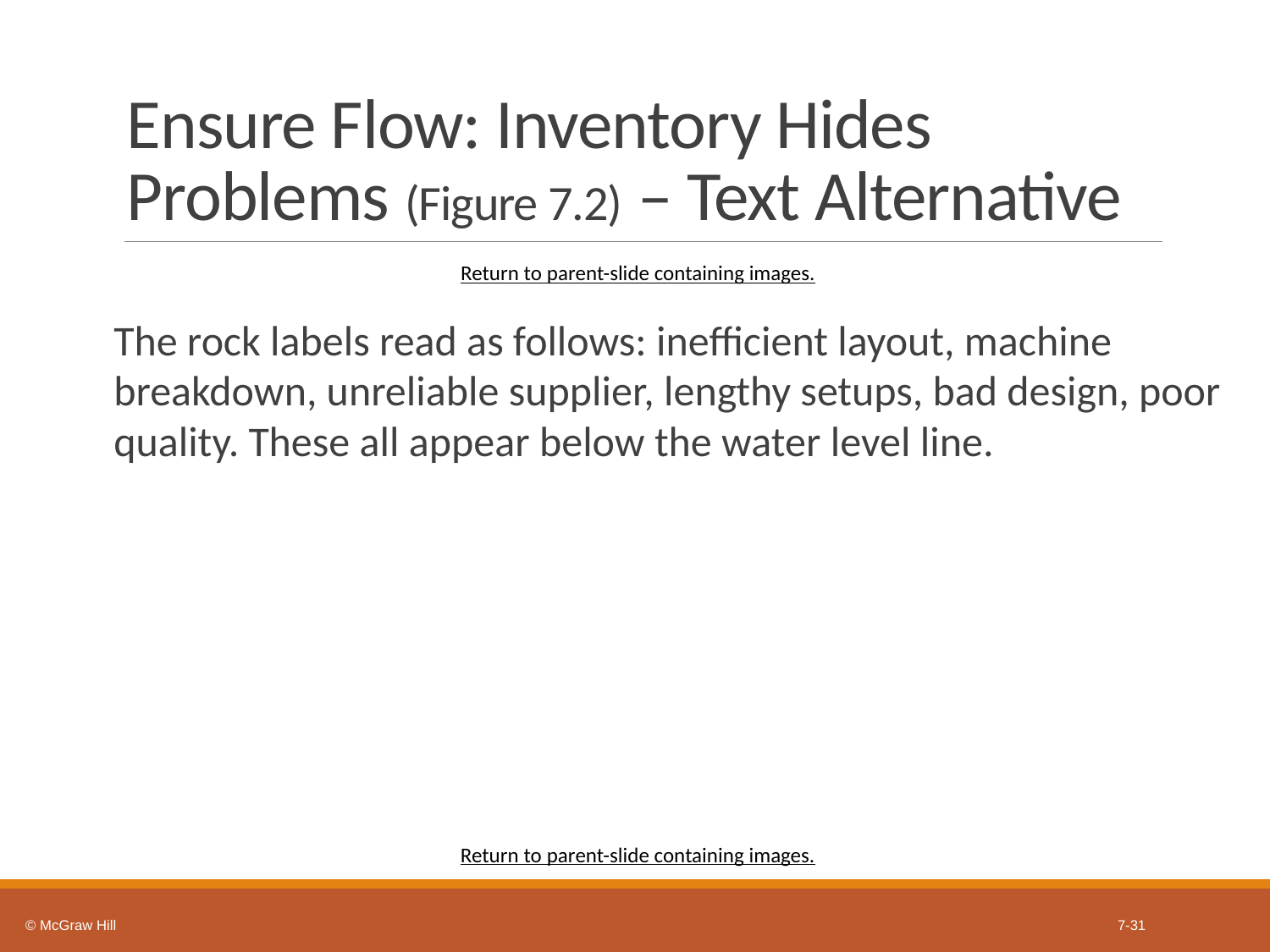

# Ensure Flow: Inventory Hides Problems (Figure 7.2) – Text Alternative
Return to parent-slide containing images.
The rock labels read as follows: inefficient layout, machine breakdown, unreliable supplier, lengthy setups, bad design, poor quality. These all appear below the water level line.
Return to parent-slide containing images.